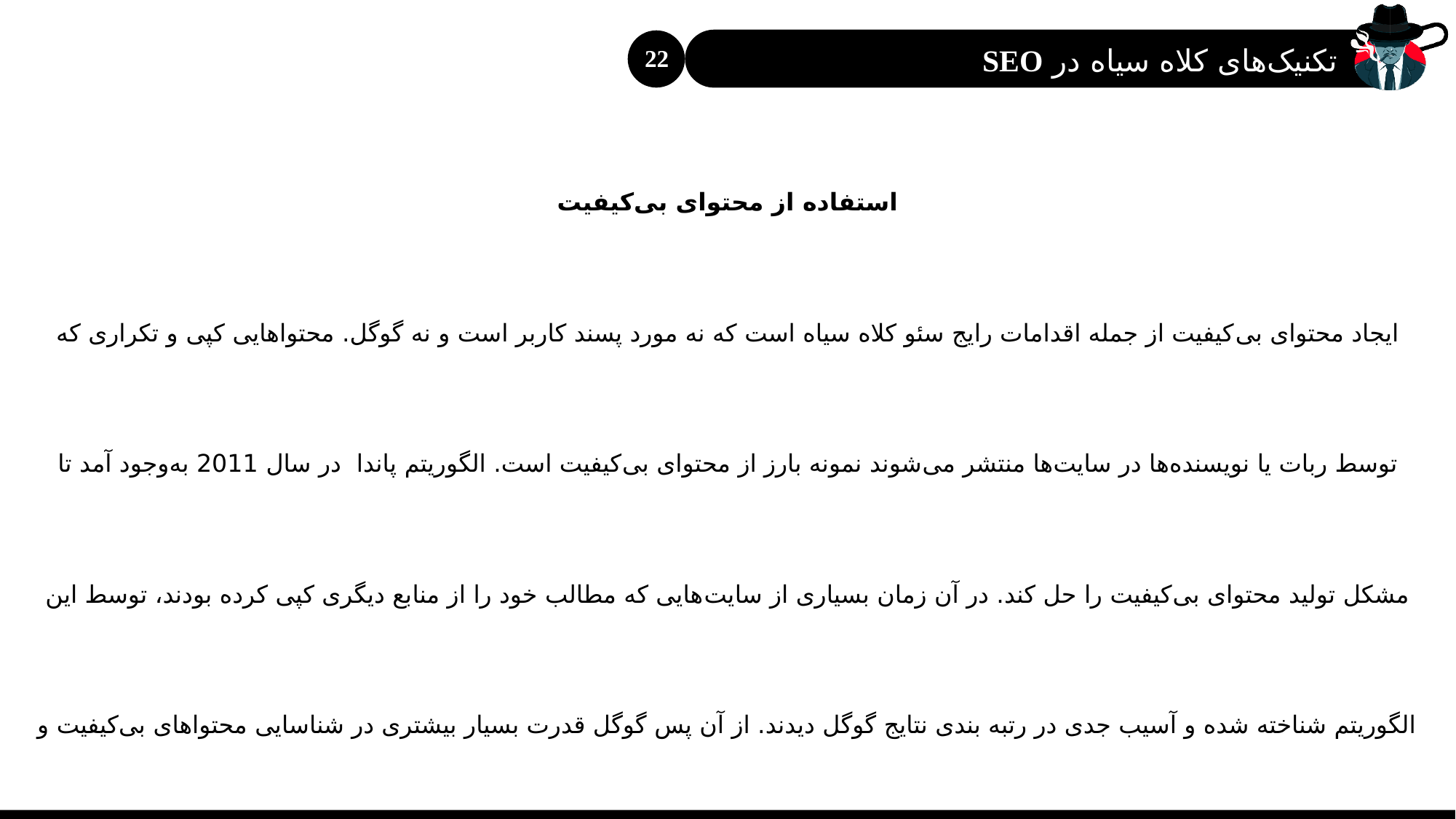

22
تکنیک‌های کلاه سیاه در SEO
استفاده از محتوای بی‌کیفیت
ایجاد محتوای بی‌کیفیت از جمله اقدامات رایج سئو کلاه سیاه است که نه مورد پسند کاربر است و نه گوگل. محتواهایی کپی‌ و تکراری که توسط ربات یا نویسنده‌ها در سایت‌ها منتشر می‌شوند نمونه بارز از محتوای بی‌کیفیت است. الگوریتم پاندا  در سال 2011 به‌وجود آمد تا مشکل تولید محتوای بی‌کیفیت را حل کند. در آن زمان بسیاری از سایت‌هایی که مطالب خود را از منابع دیگری کپی کرده بودند، توسط این الگوریتم شناخته شده و آسیب جدی در رتبه بندی نتایج گوگل دیدند. از آن پس گوگل قدرت بسیار بیشتری در شناسایی محتواهای بی‌کیفیت و کپی پیدا کرد.